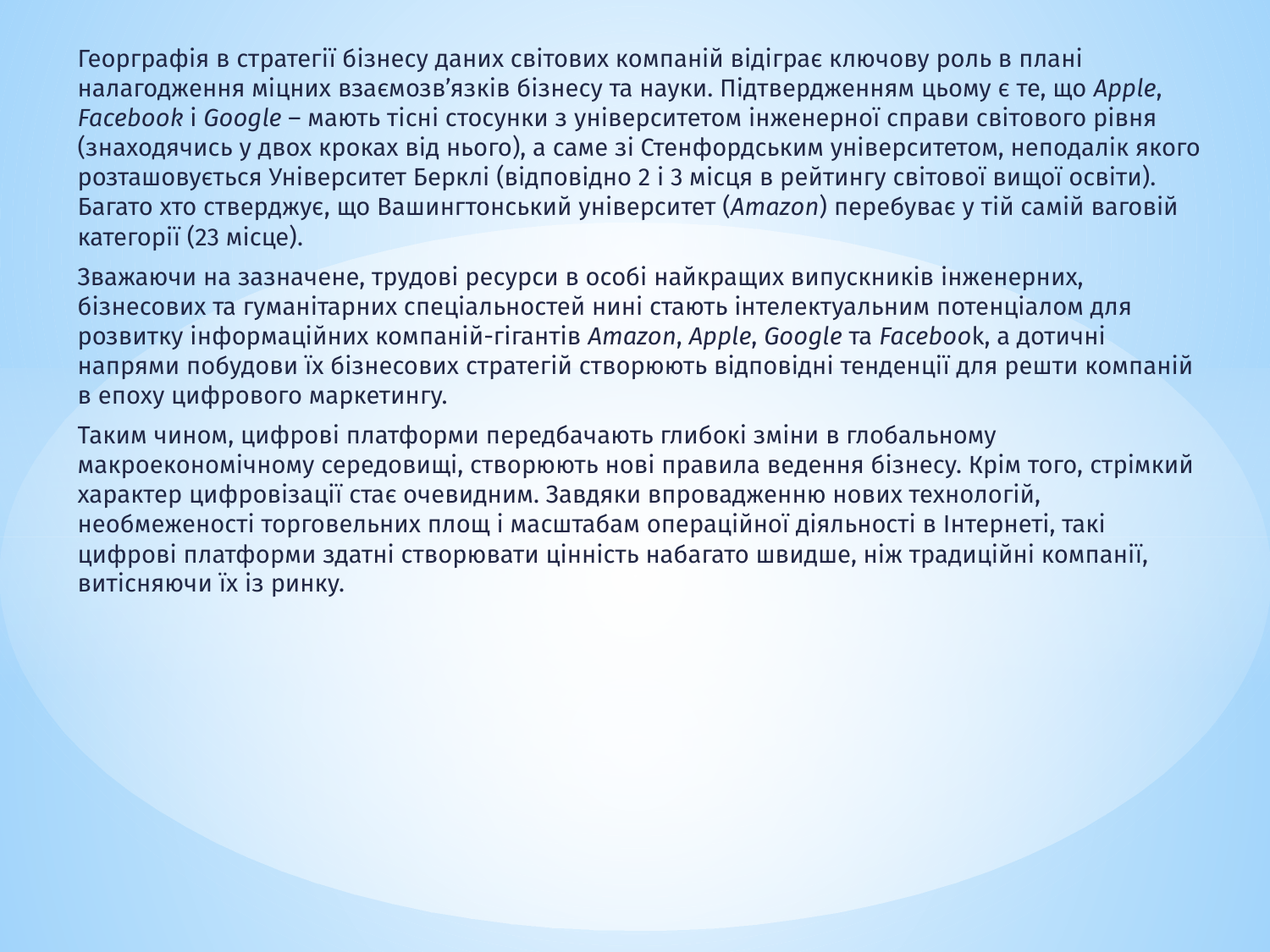

Георграфія в стратегії бізнесу даних світових компаній відіграє ключову роль в плані налагодження міцних взаємозв’язків бізнесу та науки. Підтвердженням цьому є те, що Apple, Facebook і Google – мають тісні стосунки з університетом інженерної справи світового рівня (знаходячись у двох кроках від нього), а саме зі Стенфордським університетом, неподалік якого розташовується Університет Берклі (відповідно 2 і 3 місця в рейтингу світової вищої освіти). Багато хто стверджує, що Вашингтонський університет (Amazon) перебуває у тій самій ваговій категорії (23 місце).
Зважаючи на зазначене, трудові ресурси в особі найкращих випускників інженерних, бізнесових та гуманітарних спеціальностей нині стають інтелектуальним потенціалом для розвитку інформаційних компаній-гігантів Amazon, Apple, Google та Facebook, а дотичні напрями побудови їх бізнесових стратегій створюють відповідні тенденції для решти компаній в епоху цифрового маркетингу.
Таким чином, цифрові платформи передбачають глибокі зміни в глобальному макроекономічному середовищі, створюють нові правила ведення бізнесу. Крім того, стрімкий характер цифровізації стає очевидним. Завдяки впровадженню нових технологій, необмеженості торговельних площ і масштабам операційної діяльності в Інтернеті, такі цифрові платформи здатні створювати цінність набагато швидше, ніж традиційні компанії, витісняючи їх із ринку.